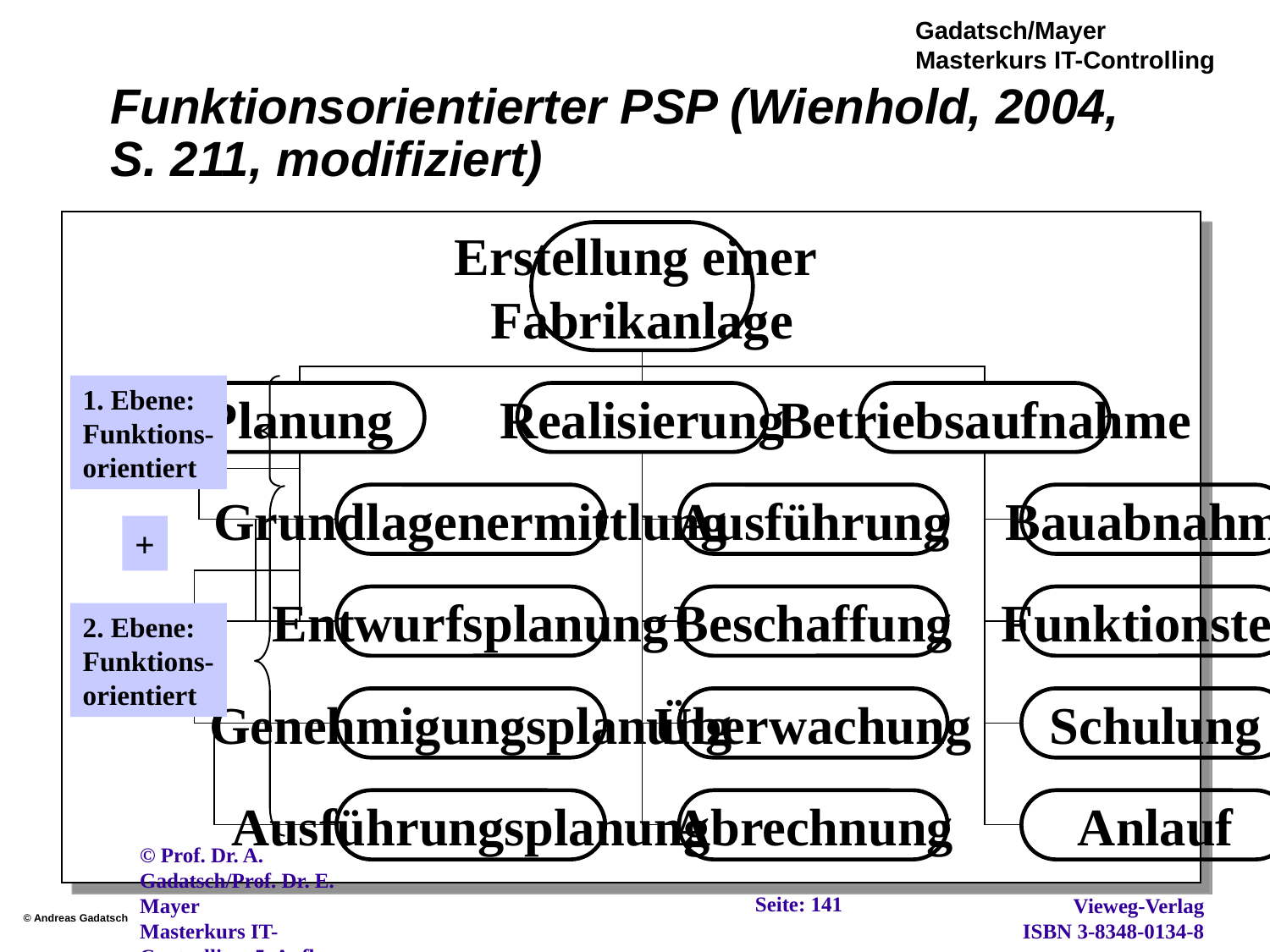

# Funktionsorientierter PSP (Wienhold, 2004, S. 211, modifiziert)
Erstellung einer
Fabrikanlage
Planung
Realisierung
Betriebsaufnahme
Grundlagenermittlung
Ausführung
Bauabnahme
Entwurfsplanung
Beschaffung
Funktionstest
Genehmigungsplanung
Überwachung
Schulung
Ausführungsplanung
Abrechnung
Anlauf
1. Ebene:
Funktions-
orientiert

+
2. Ebene:
Funktions-
orientiert

Seite: 141

© Prof. Dr. A. Gadatsch/Prof. Dr. E. Mayer
Masterkurs IT-Controlling, 5. Aufl., Wiesbaden, 2012